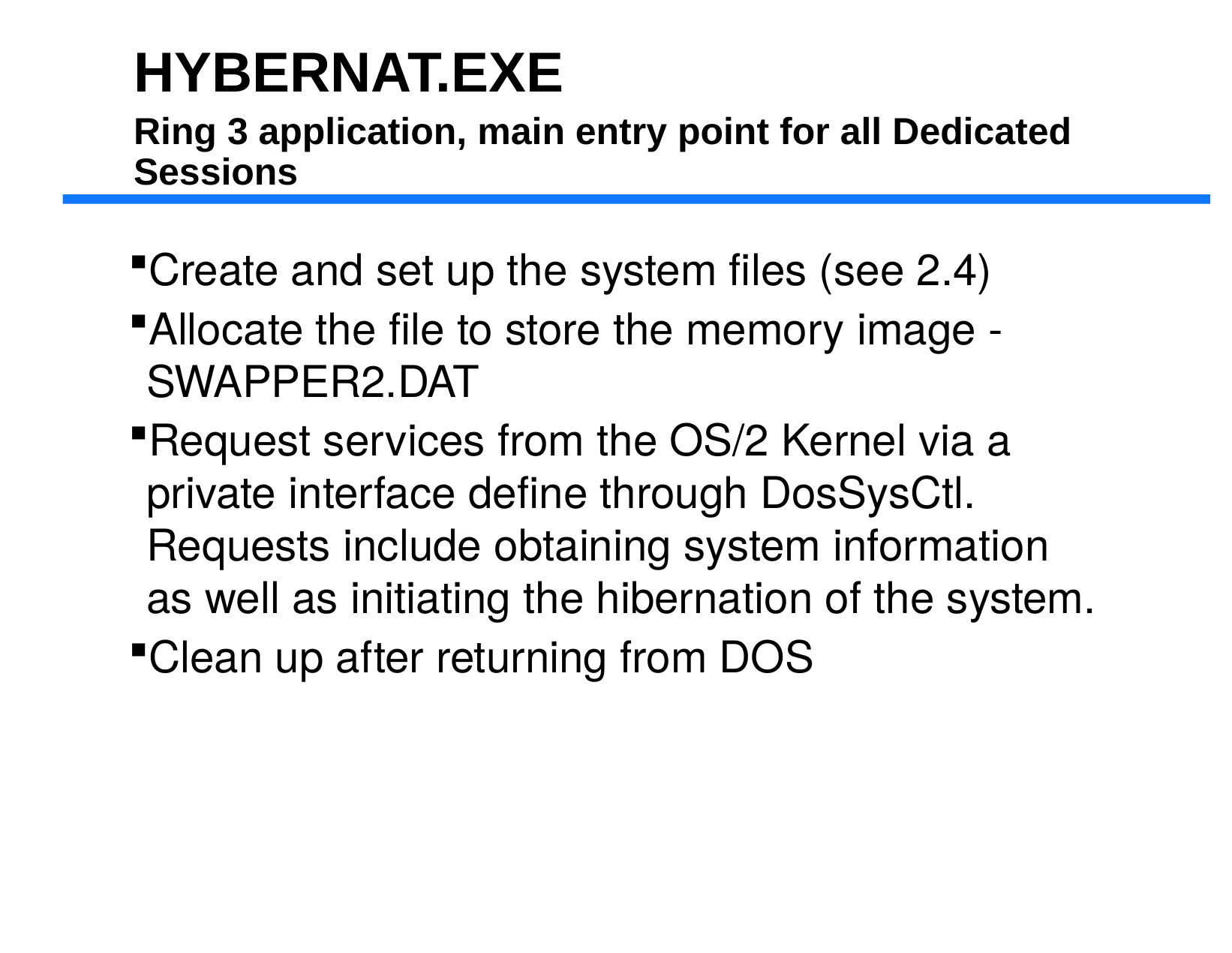

HYBERNAT.EXE
Ring 3 application, main entry point for all Dedicated Sessions

Create and set up the system files (see 2.4)
Allocate the file to store the memory image - SWAPPER2.DAT
Request services from the OS/2 Kernel via a private interface define through DosSysCtl.  Requests include obtaining system information as well as initiating the hibernation of the system.
Clean up after returning from DOS